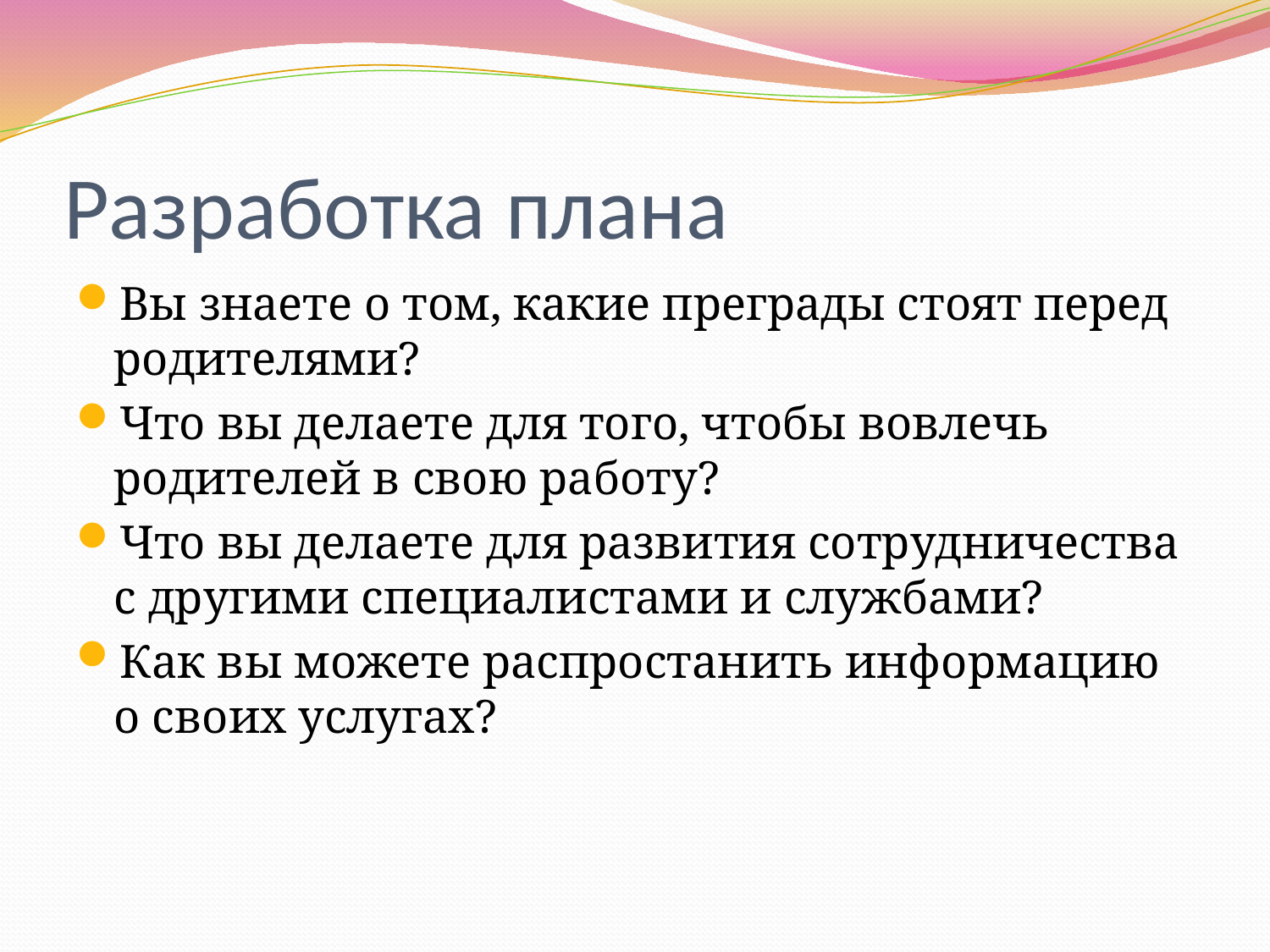

# Разработка плана
Вы знаете о том, какие преграды стоят перед родителями?
Что вы делаете для того, чтобы вовлечь родителей в свою работу?
Что вы делаете для развития сотрудничества с другими специалистами и службами?
Как вы можете распростанить информацию о своих услугах?